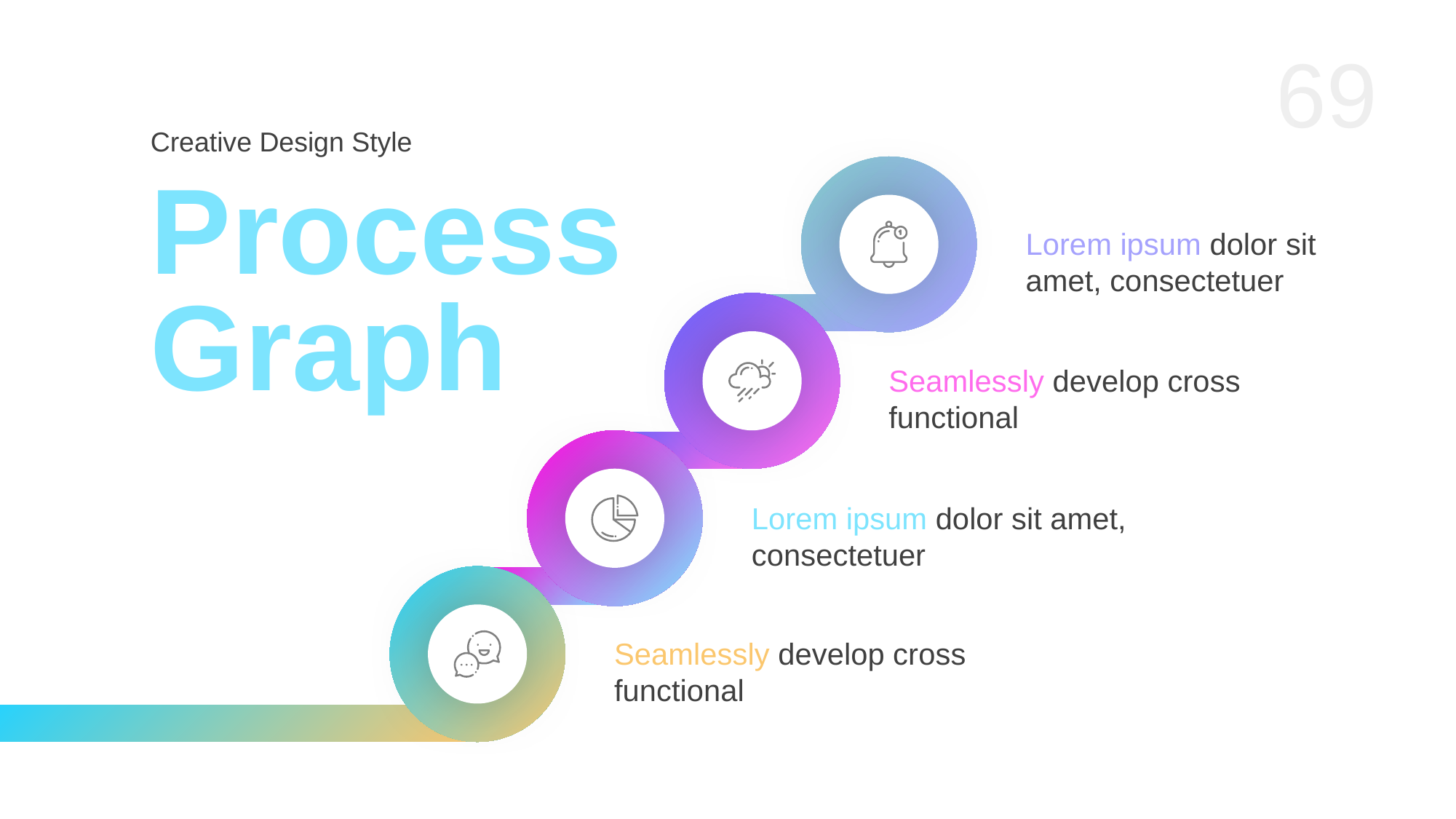

Creative Design Style

Process Graph

Lorem ipsum dolor sit amet, consectetuer

Seamlessly develop cross functional

Lorem ipsum dolor sit amet, consectetuer

Seamlessly develop cross functional